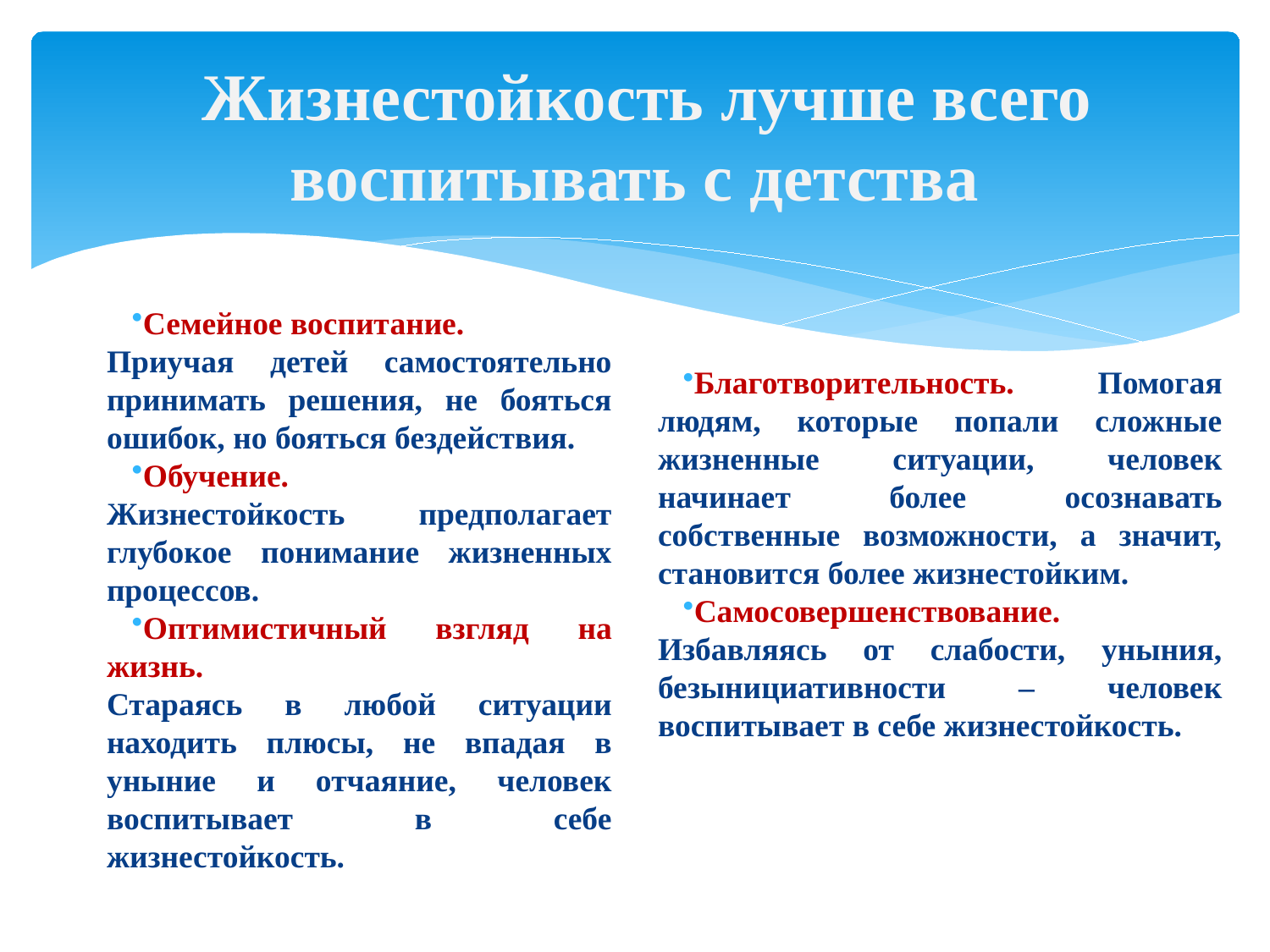

# Жизнестойкость лучше всего воспитывать с детства
Семейное воспитание.
Приучая детей самостоятельно принимать решения, не бояться ошибок, но бояться бездействия.
Обучение.
Жизнестойкость предполагает глубокое понимание жизненных процессов.
Оптимистичный взгляд на жизнь.
Стараясь в любой ситуации находить плюсы, не впадая в уныние и отчаяние, человек воспитывает в себе жизнестойкость.

Благотворительность. Помогая людям, которые попали сложные жизненные ситуации, человек начинает более осознавать собственные возможности, а значит, становится более жизнестойким.
Самосовершенствование. Избавляясь от слабости, уныния, безынициативности – человек воспитывает в себе жизнестойкость.